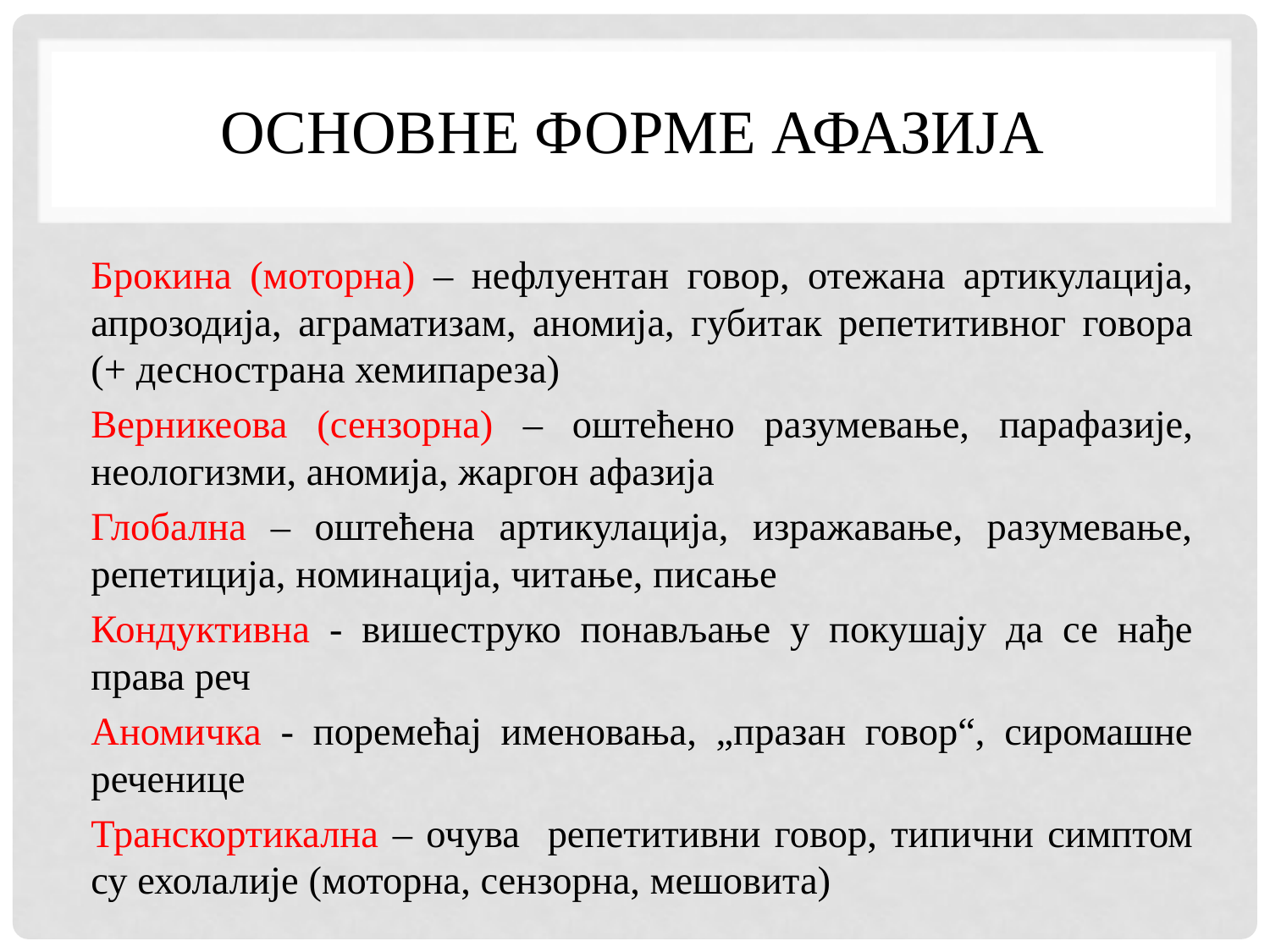

# Основне форме афазија
Брокина (моторна) – нефлуентан говор, отежана артикулација, апрозодија, аграматизам, аномија, губитак репетитивног говора (+ деснострана хемипареза)
Верникеова (сензорна) – оштећено разумевање, парафазије, неологизми, аномија, жаргон афазија
Глобална – оштећена артикулација, изражавање, разумевање, репетиција, номинација, читање, писање
Кондуктивна - вишеструко понављање у покушају да се нађе права реч
Аномичка - поремећај именовања, „празан говор“, сиромашне реченице
Транскортикална – очува  репетитивни говор, типични симптом су ехолалије (моторна, сензорна, мешовита)